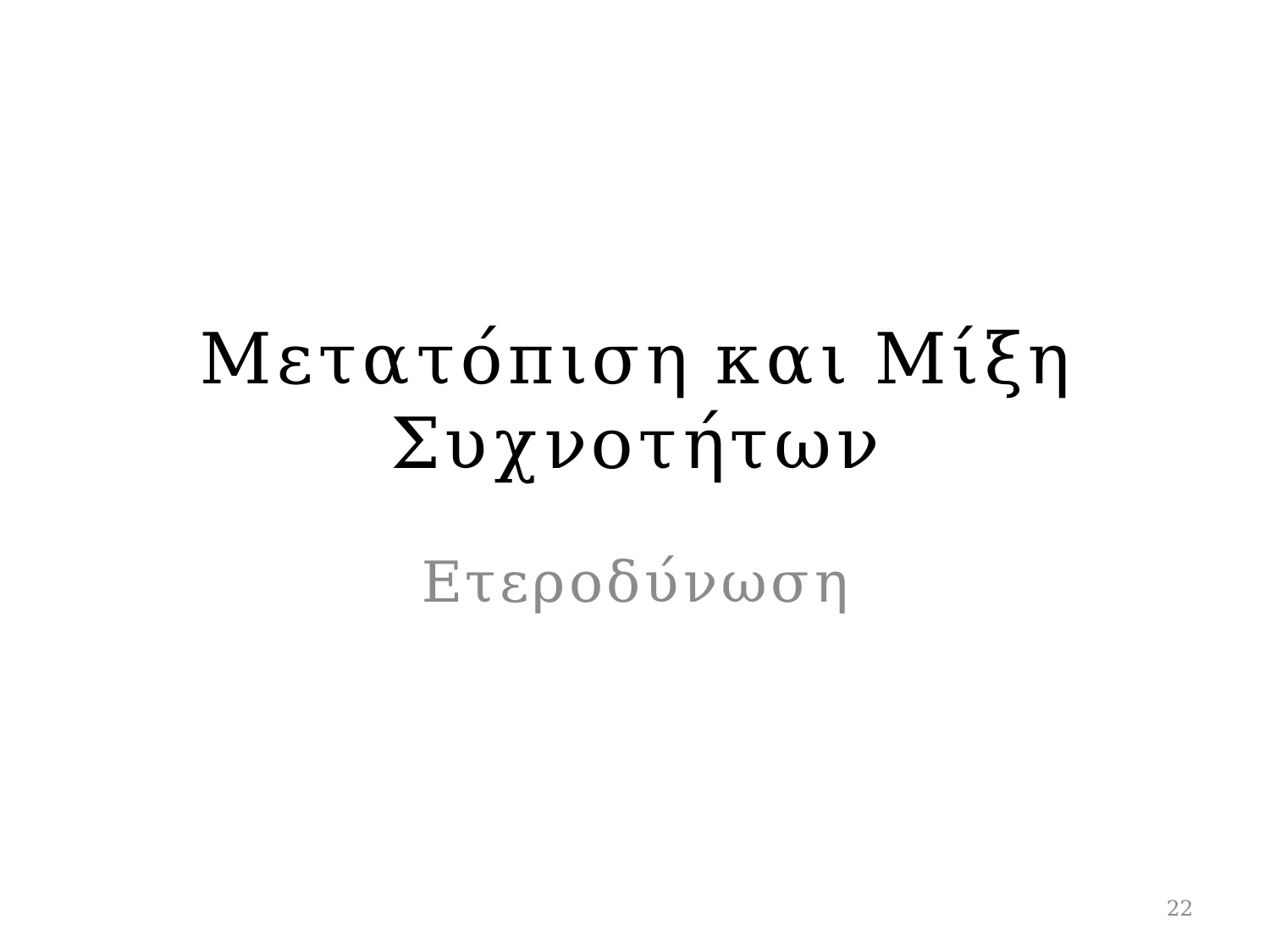

# Μετατόπιση και Μίξη Συχνοτήτων
Ετεροδύνωση
22